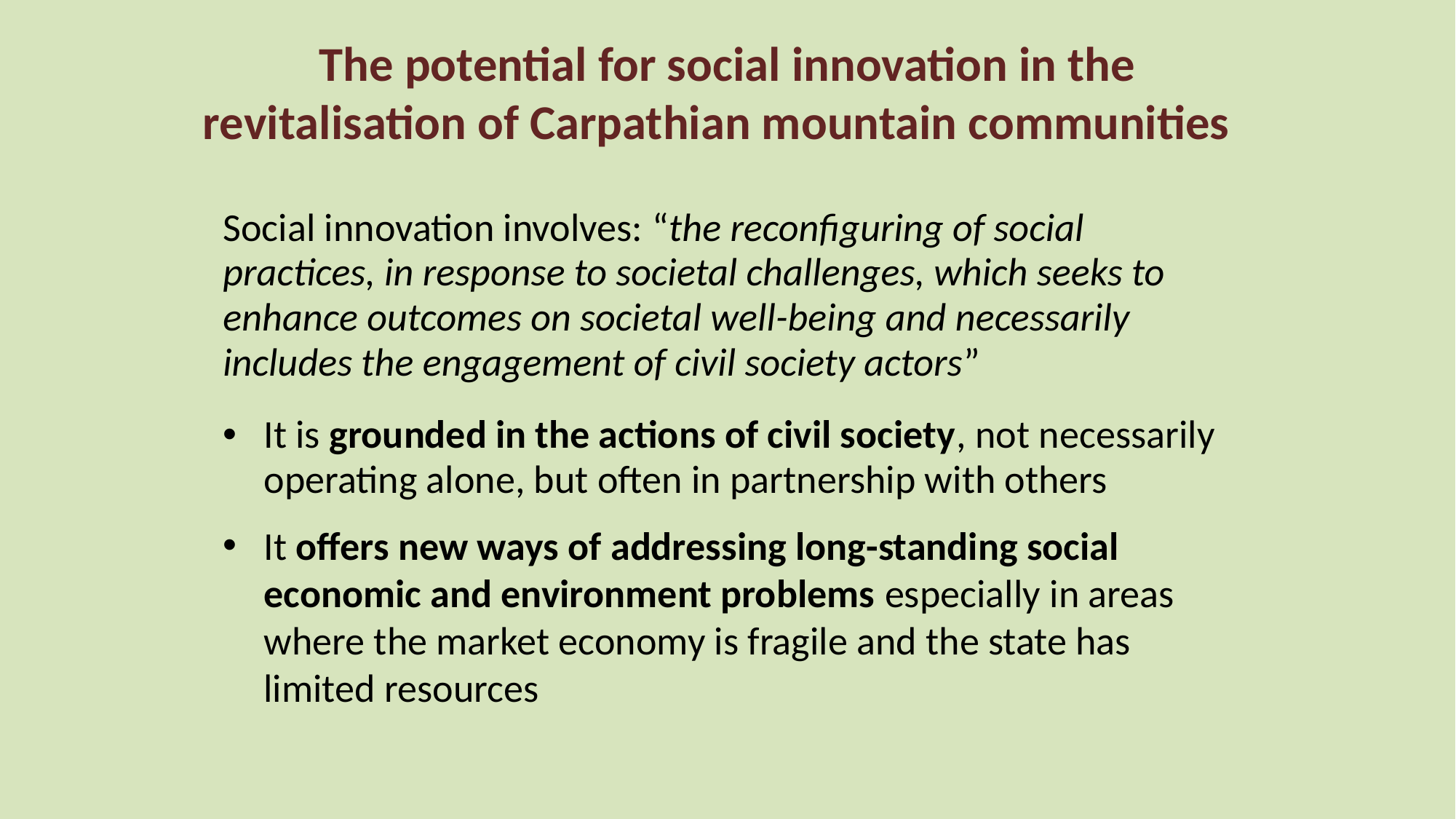

# The potential for social innovation in the revitalisation of Carpathian mountain communities
Social innovation involves: “the reconfiguring of social practices, in response to societal challenges, which seeks to enhance outcomes on societal well-being and necessarily includes the engagement of civil society actors”
It is grounded in the actions of civil society, not necessarily operating alone, but often in partnership with others
It offers new ways of addressing long-standing social economic and environment problems especially in areas where the market economy is fragile and the state has limited resources